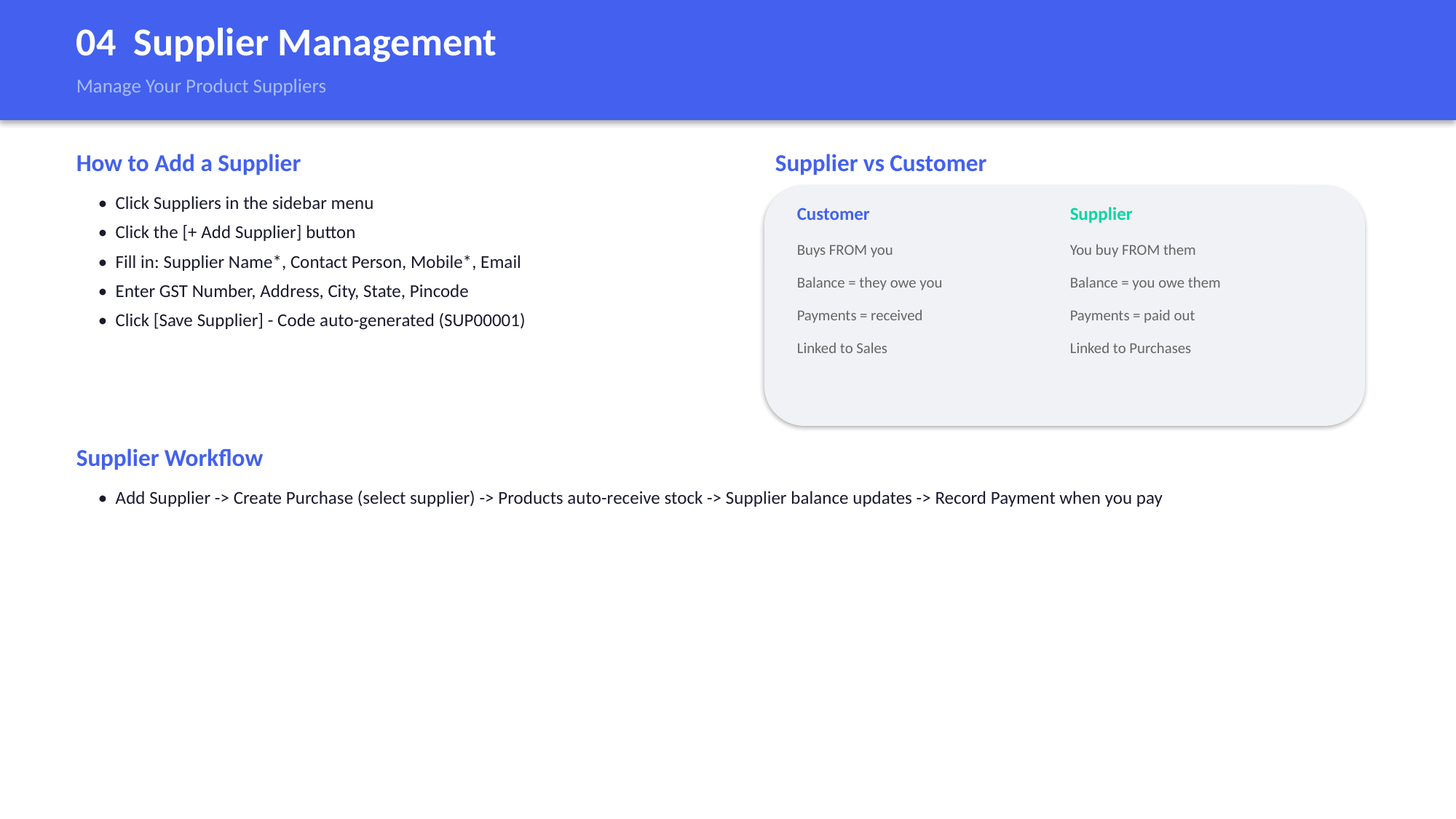

04  Supplier Management
Manage Your Product Suppliers
How to Add a Supplier
Supplier vs Customer
•  Click Suppliers in the sidebar menu
•  Click the [+ Add Supplier] button
•  Fill in: Supplier Name*, Contact Person, Mobile*, Email
•  Enter GST Number, Address, City, State, Pincode
•  Click [Save Supplier] - Code auto-generated (SUP00001)

Customer
Supplier
Buys FROM you
You buy FROM them
Balance = they owe you
Balance = you owe them
Payments = received
Payments = paid out
Linked to Sales
Linked to Purchases
Supplier Workflow
•  Add Supplier -> Create Purchase (select supplier) -> Products auto-receive stock -> Supplier balance updates -> Record Payment when you pay